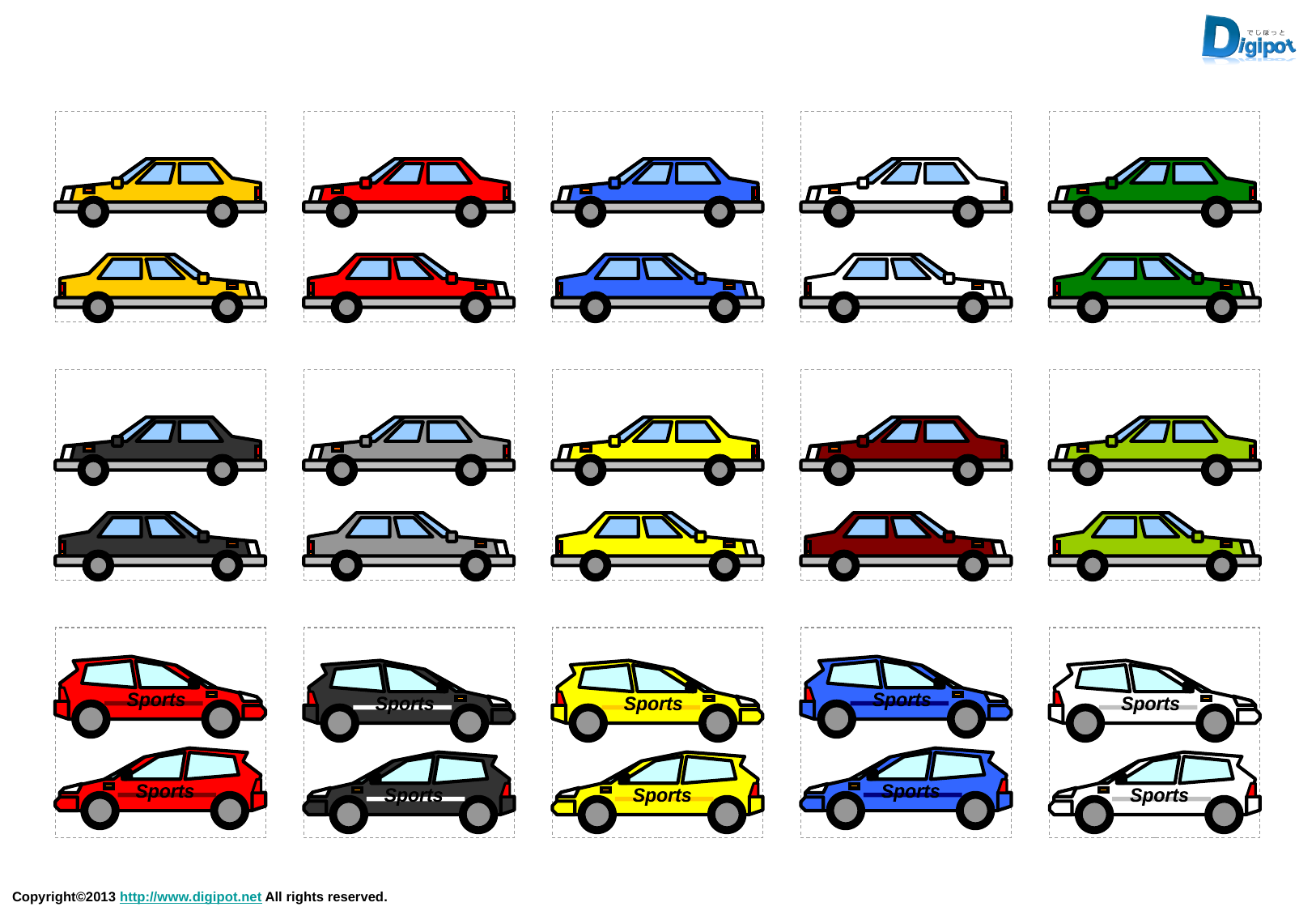

Sports

Sports

Sports

Sports

Sports

Sports

Sports

Sports

Sports

Sports